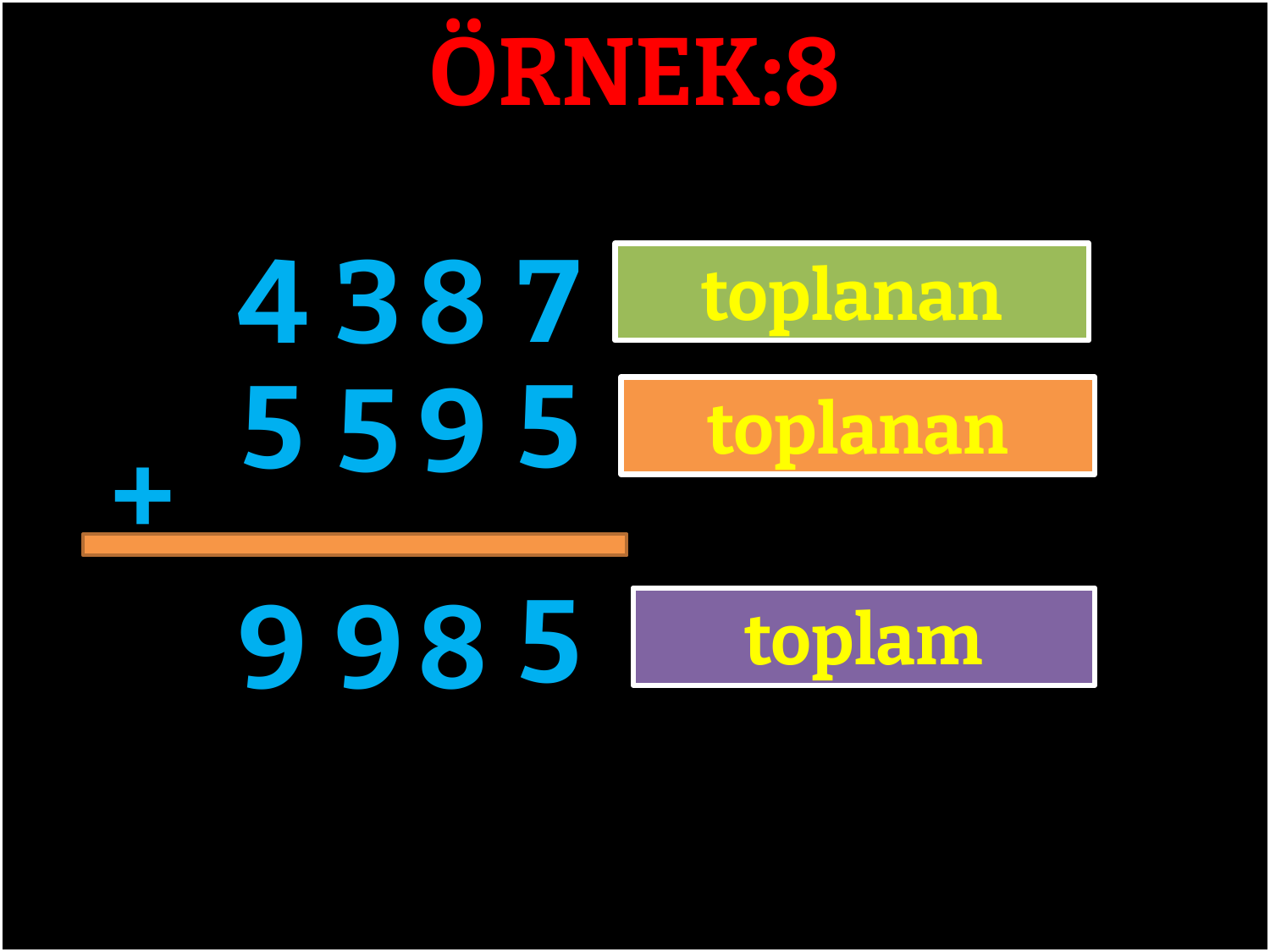

ÖRNEK:8
7
4
3
8
toplanan
#
5
5
5
9
toplanan
+

5
9
9
8
toplam